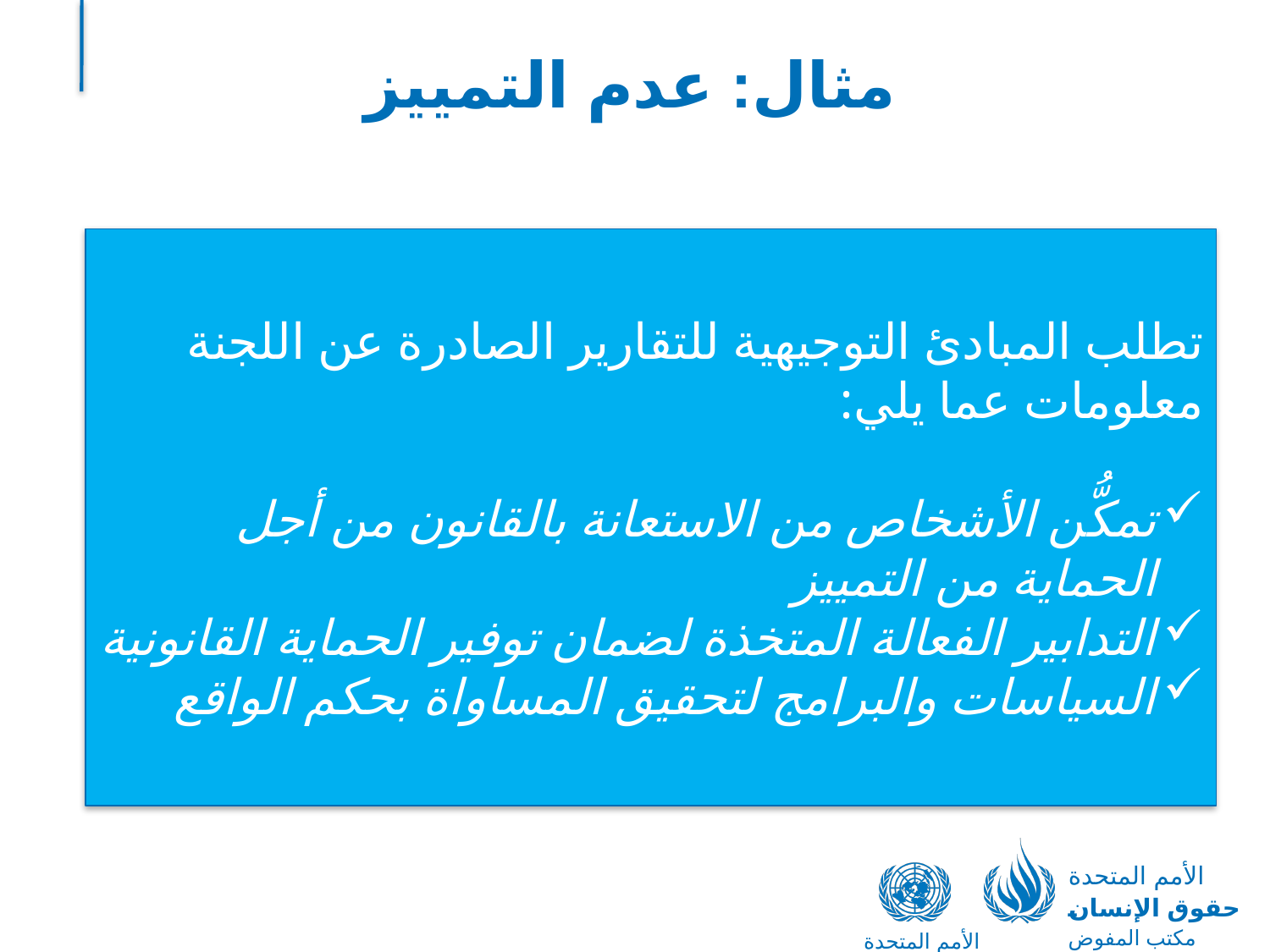

# مثال: عدم التمييز

تطلب المبادئ التوجيهية للتقارير الصادرة عن اللجنة معلومات عما يلي:

تمكُّن الأشخاص من الاستعانة بالقانون من أجل الحماية من التمييز
التدابير الفعالة المتخذة لضمان توفير الحماية القانونية
السياسات والبرامج لتحقيق المساواة بحكم الواقع
الأمم المتحدة
حقوق الإنسان
مكتب المفوض السامي
الأمم المتحدة